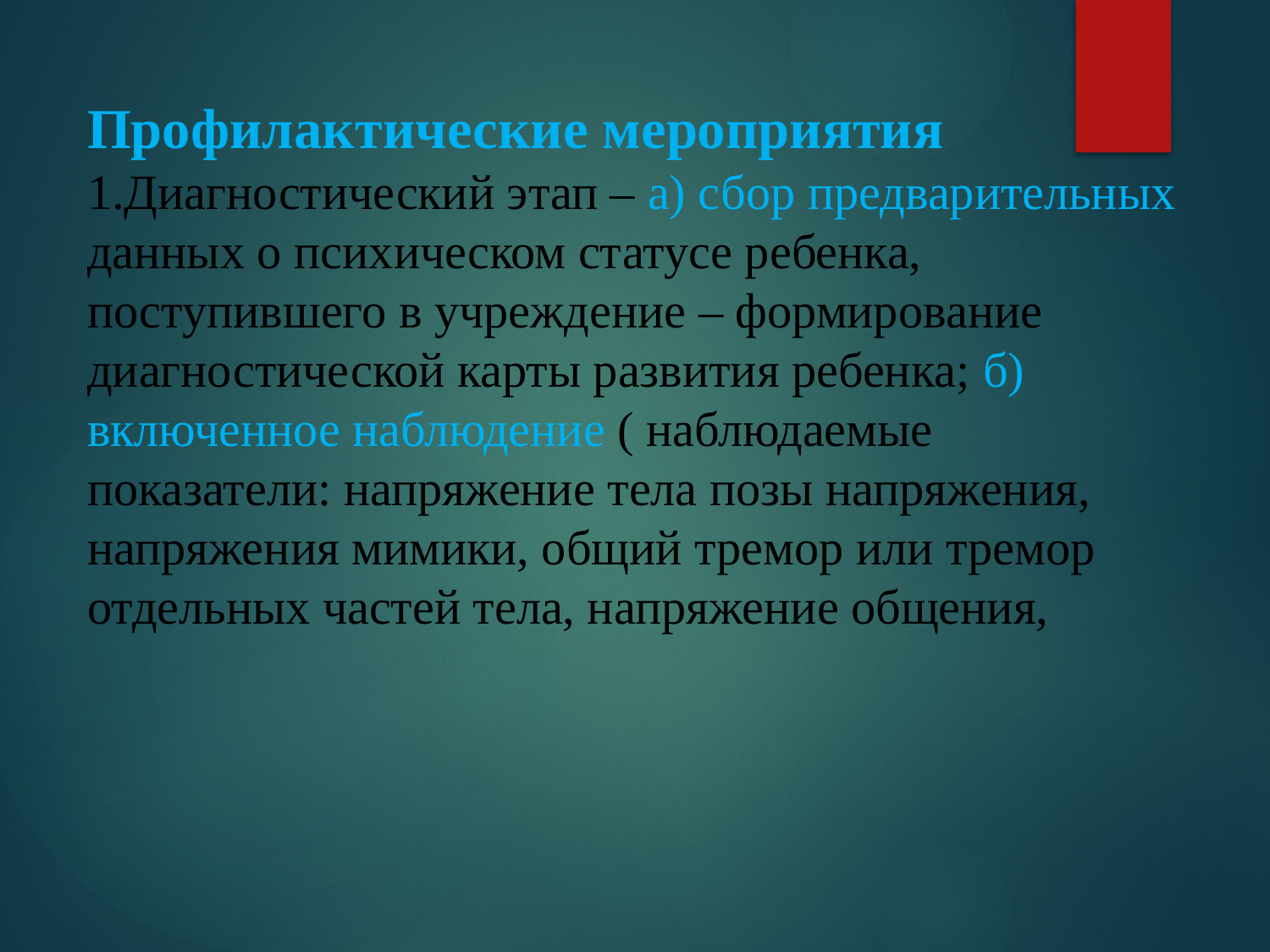

Профилактические мероприятия
1.Диагностический этап – а) сбор предварительных данных о психическом статусе ребенка, поступившего в учреждение – формирование диагностической карты развития ребенка; б) включенное наблюдение ( наблюдаемые показатели: напряжение тела позы напряжения, напряжения мимики, общий тремор или тремор отдельных частей тела, напряжение общения,